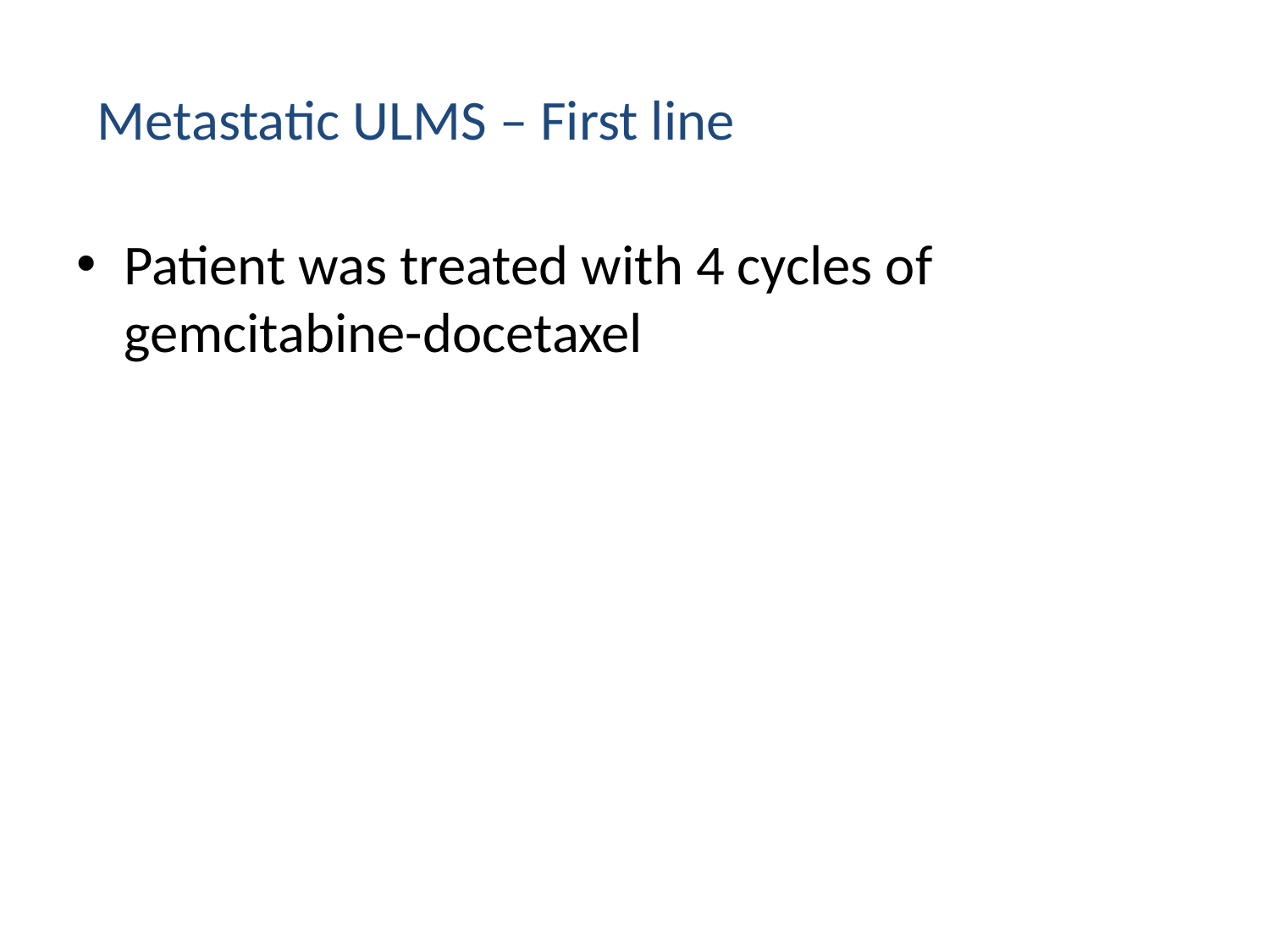

# Metastatic ULMS – First line
Patient was treated with 4 cycles of gemcitabine-docetaxel